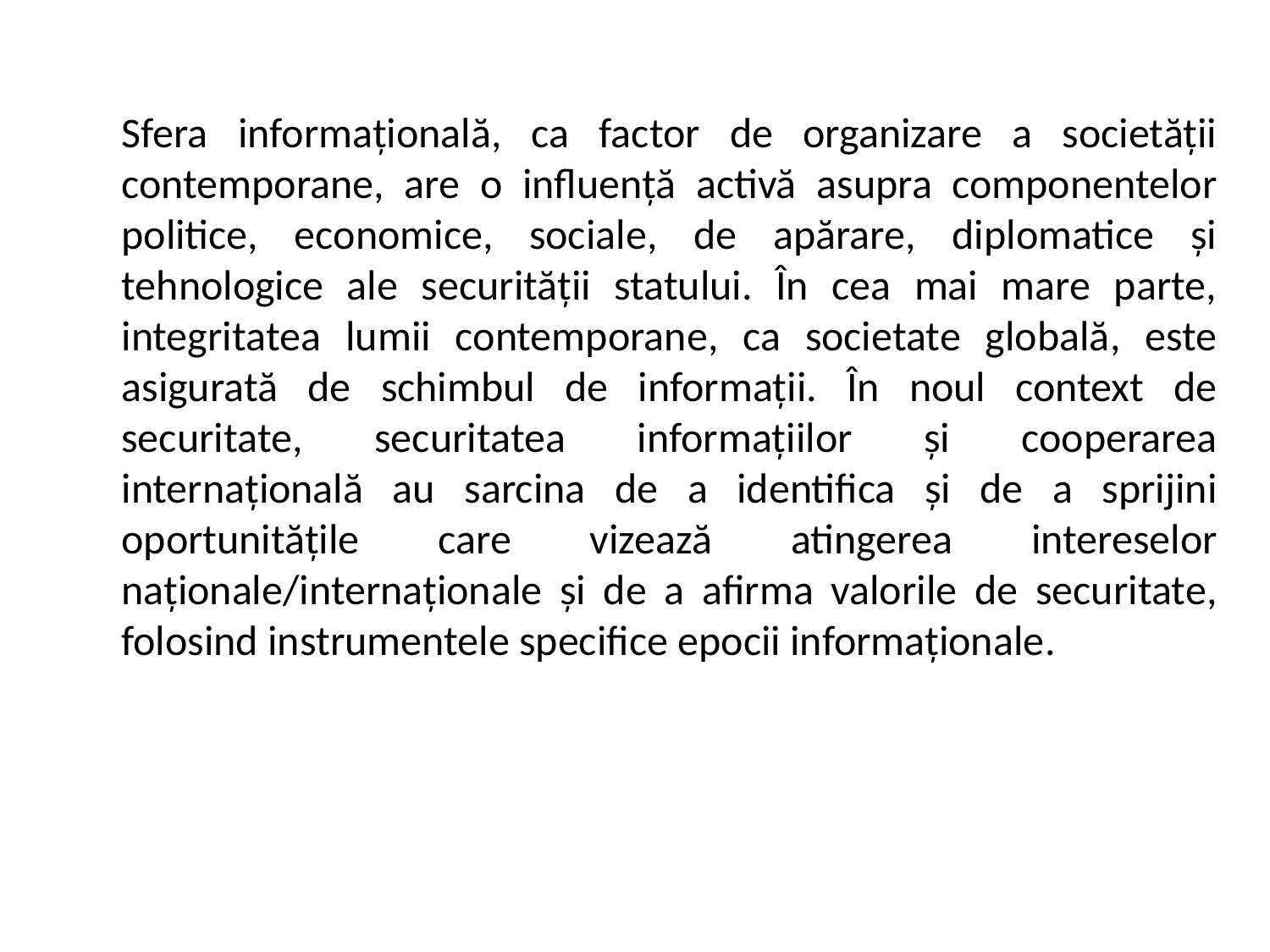

Sfera informațională, ca factor de organizare a societății contemporane, are o influență activă asupra componentelor politice, economice, sociale, de apărare, diplomatice și tehnologice ale securității statului. În cea mai mare parte, integritatea lumii contemporane, ca societate globală, este asigurată de schimbul de informații. În noul context de securitate, securitatea informațiilor și cooperarea internațională au sarcina de a identifica și de a sprijini oportunitățile care vizează atingerea intereselor naționale/internaționale și de a afirma valorile de securitate, folosind instrumentele specifice epocii informaționale.